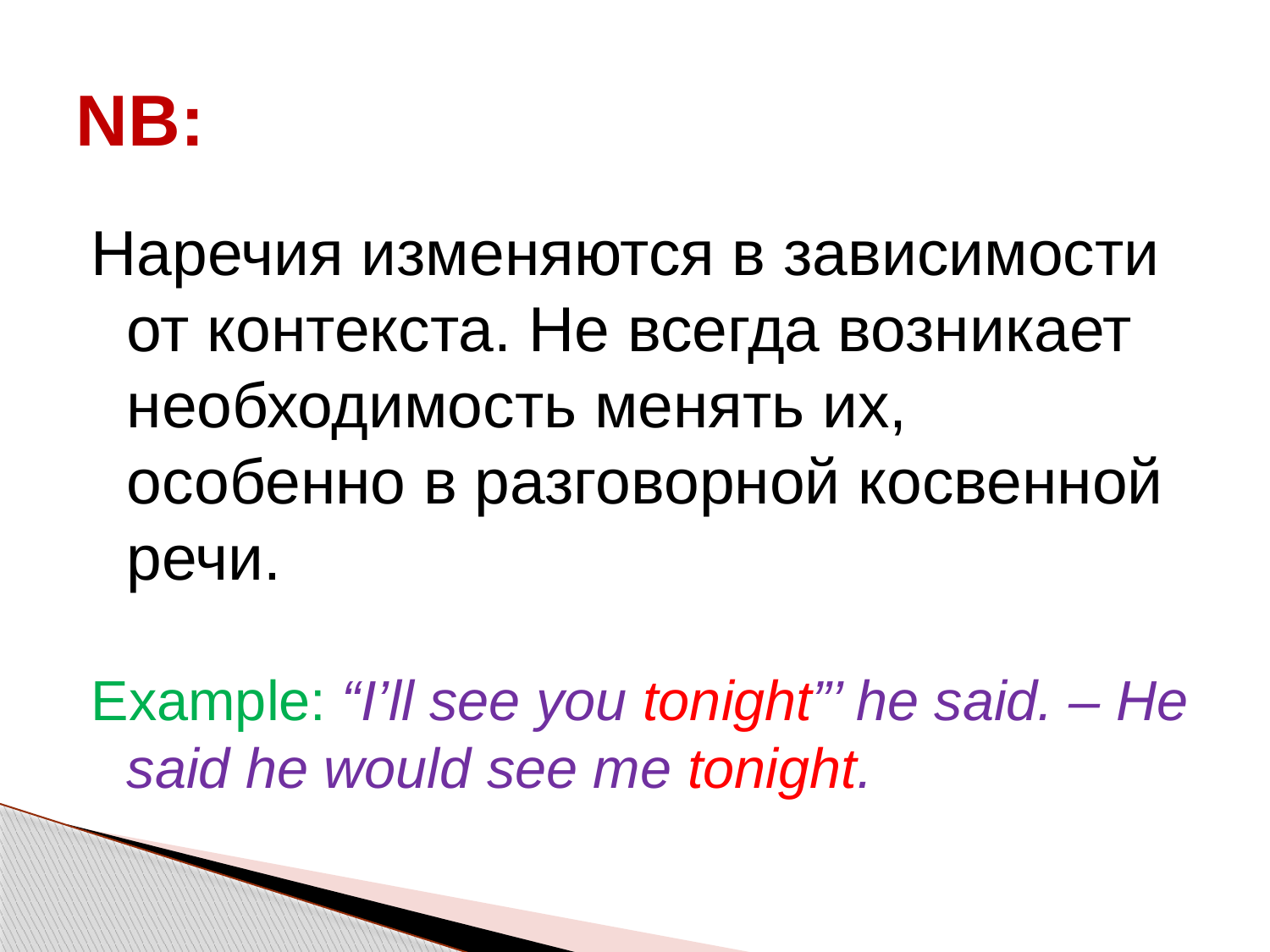

# NB:
Наречия изменяются в зависимости от контекста. Не всегда возникает необходимость менять их, особенно в разговорной косвенной речи.

Example: “I’ll see you tonight”’ he said. – He said he would see me tonight.